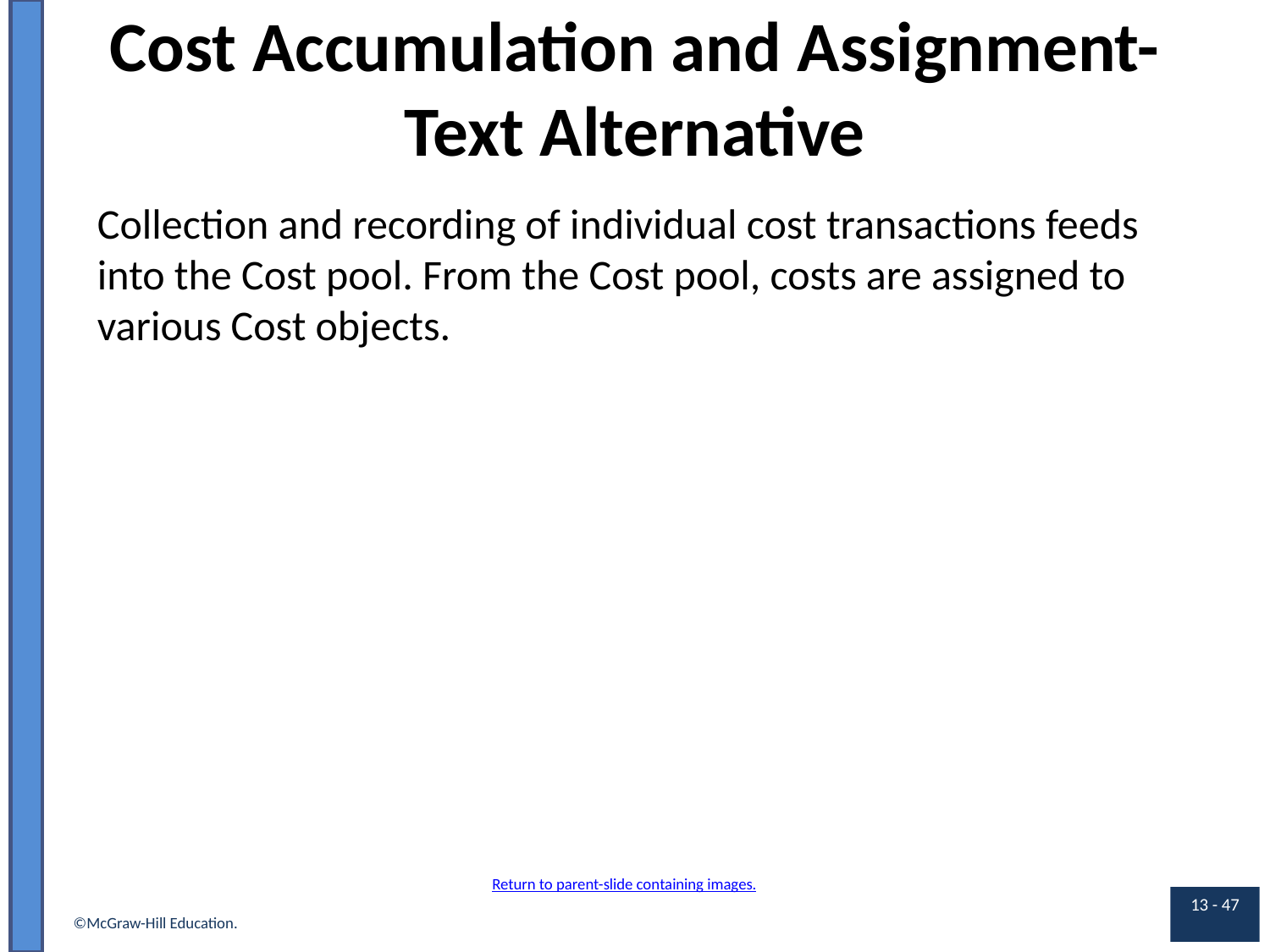

# Cost Accumulation and Assignment- Text Alternative
Collection and recording of individual cost transactions feeds into the Cost pool. From the Cost pool, costs are assigned to various Cost objects.
Return to parent-slide containing images.